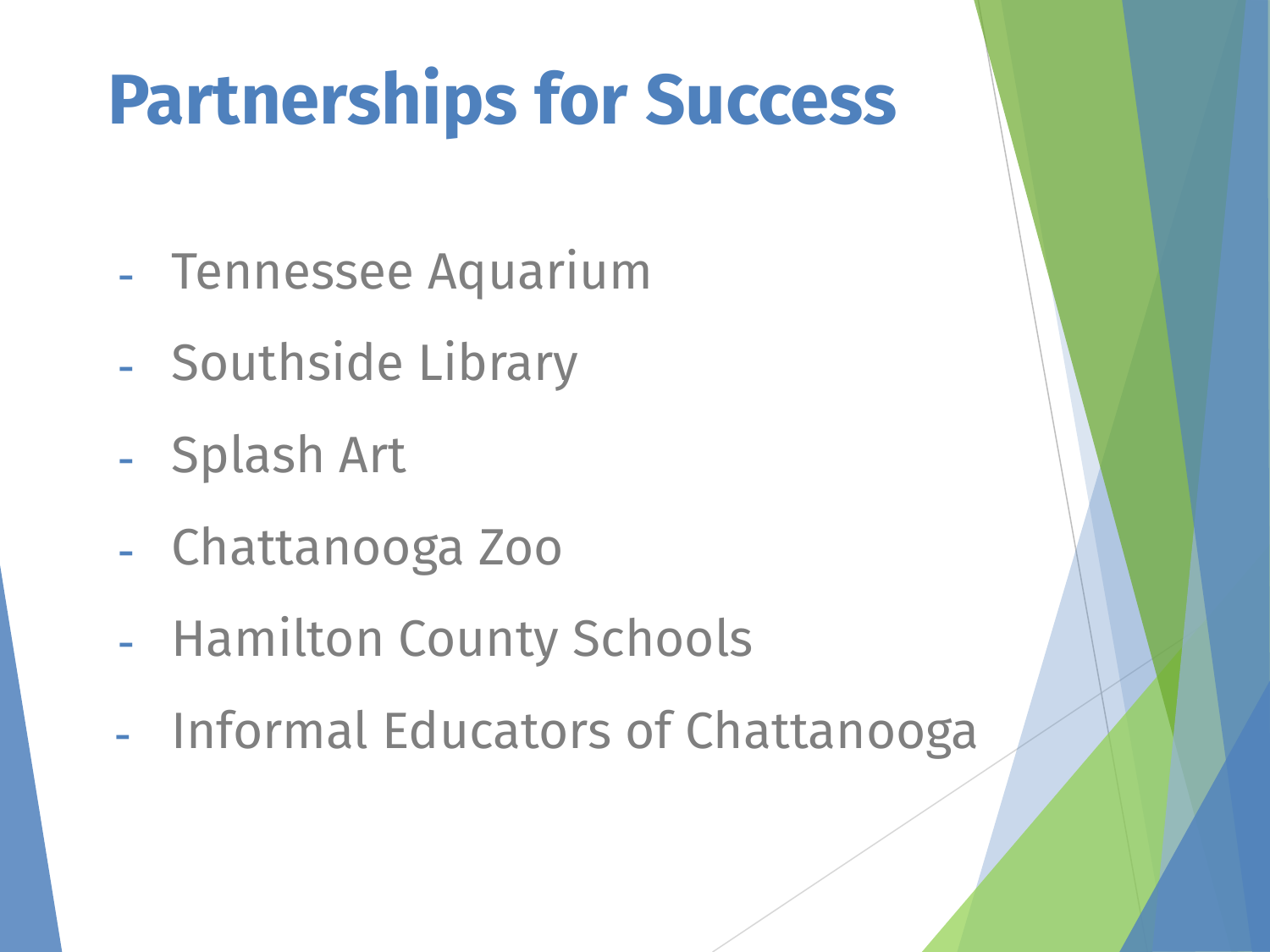

# Partnerships for Success
Tennessee Aquarium
Southside Library
Splash Art
Chattanooga Zoo
Hamilton County Schools
Informal Educators of Chattanooga